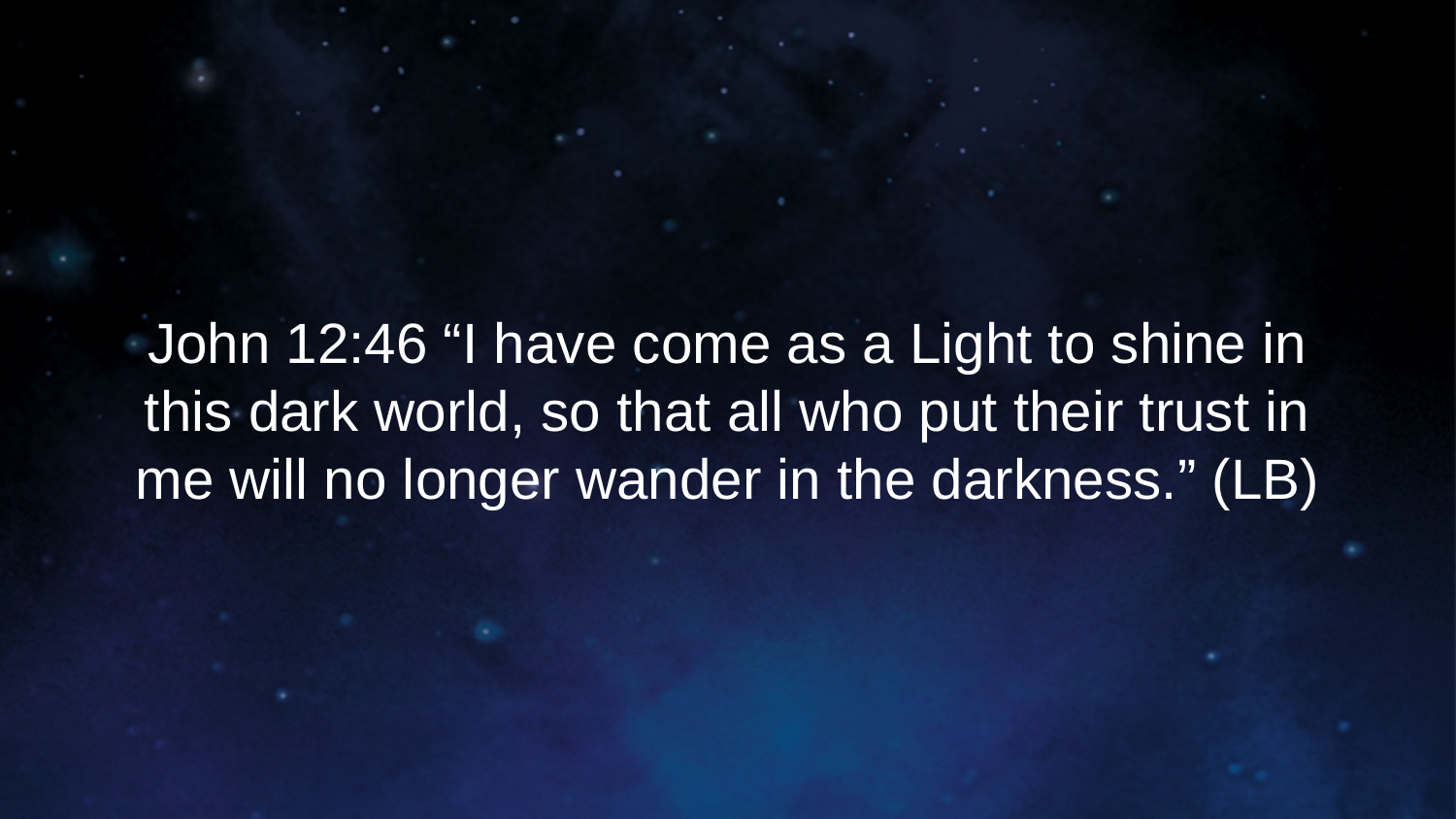

# John 12:46 “I have come as a Light to shine in this dark world, so that all who put their trust in me will no longer wander in the darkness.” (LB)